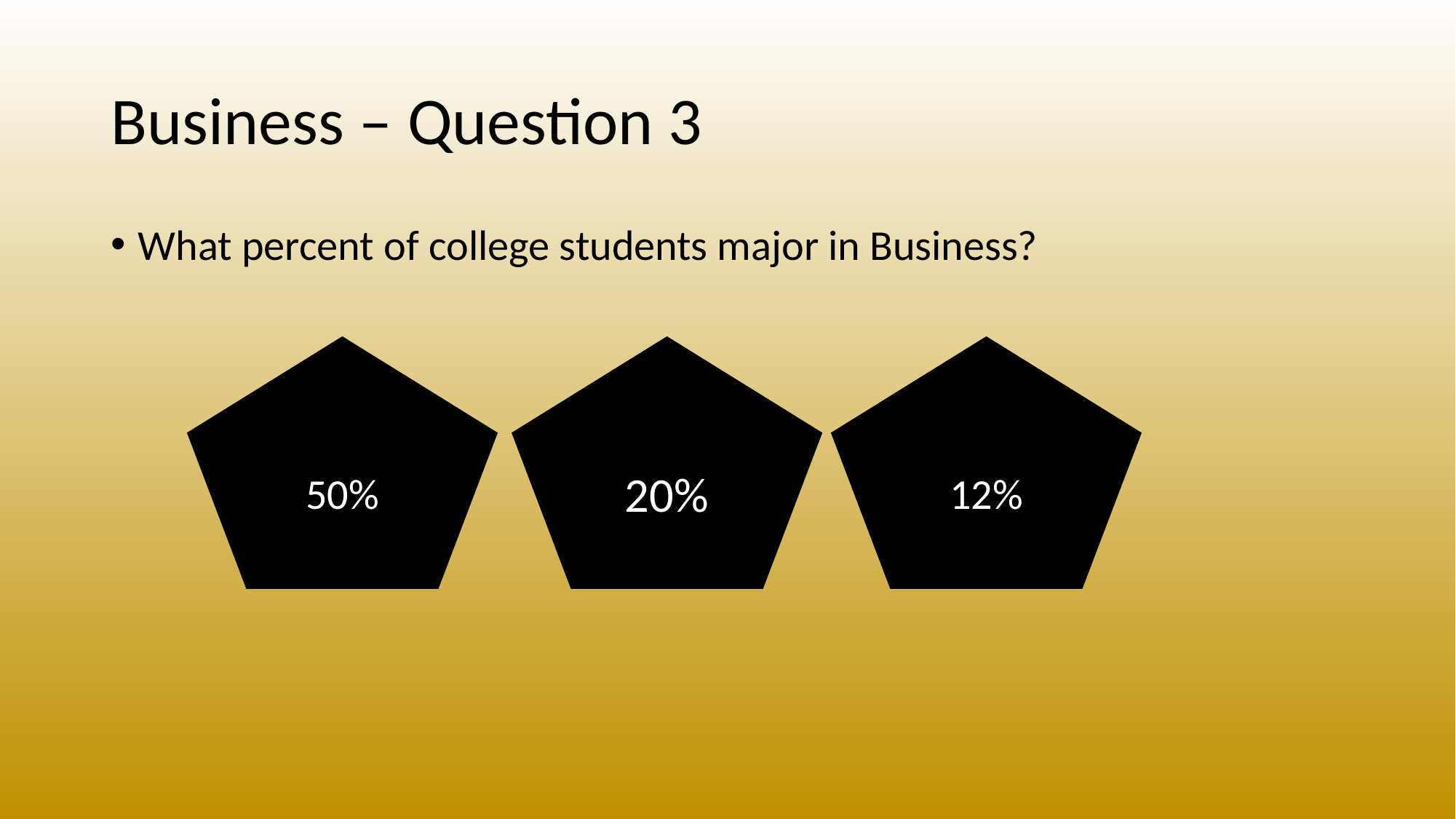

# Business – Question 3
What percent of college students major in Business?
50%
20%
12%